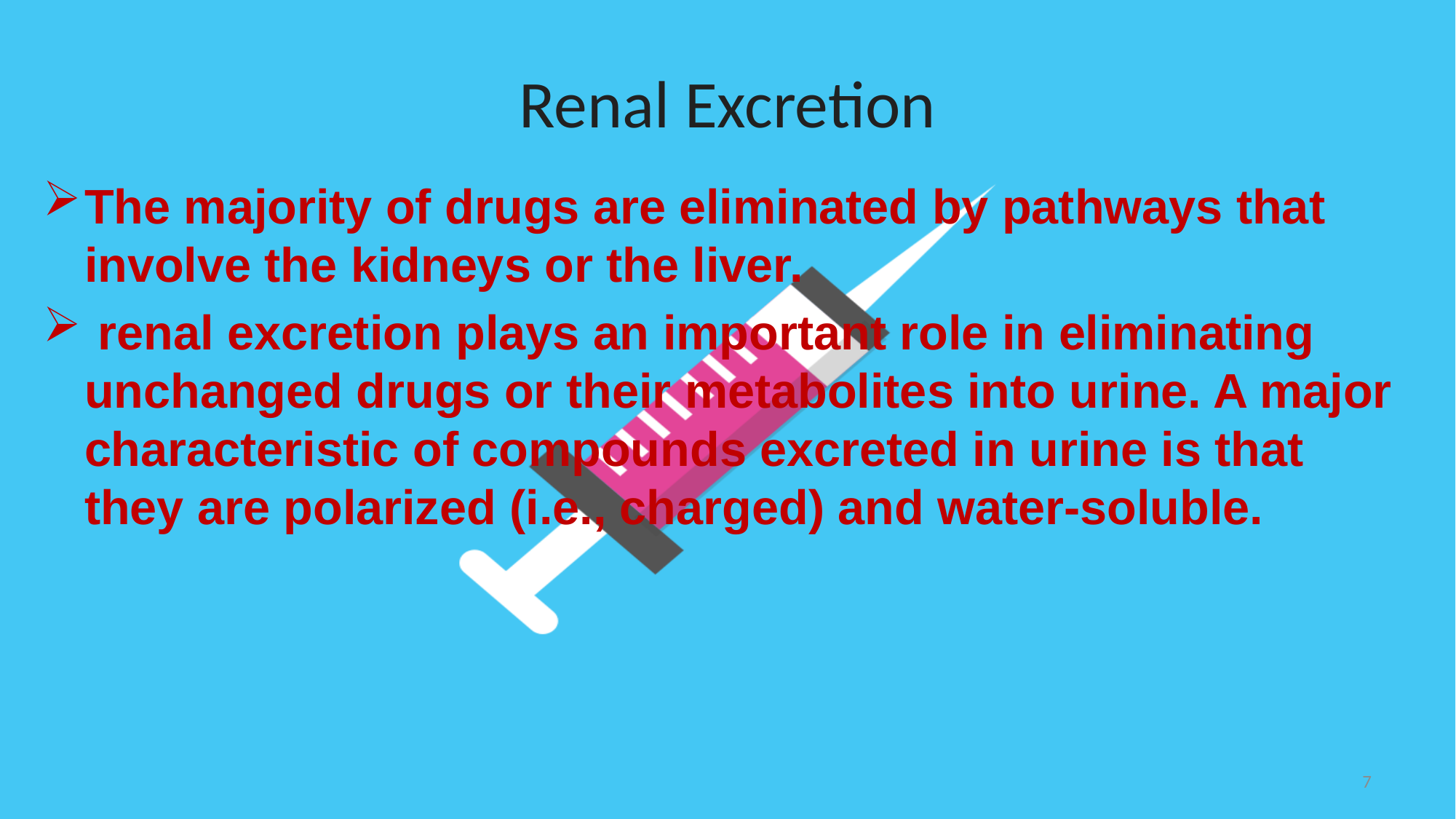

# Renal Excretion
The majority of drugs are eliminated by pathways that involve the kidneys or the liver.
 renal excretion plays an important role in eliminating unchanged drugs or their metabolites into urine. A major characteristic of compounds excreted in urine is that they are polarized (i.e., charged) and water-soluble.
7